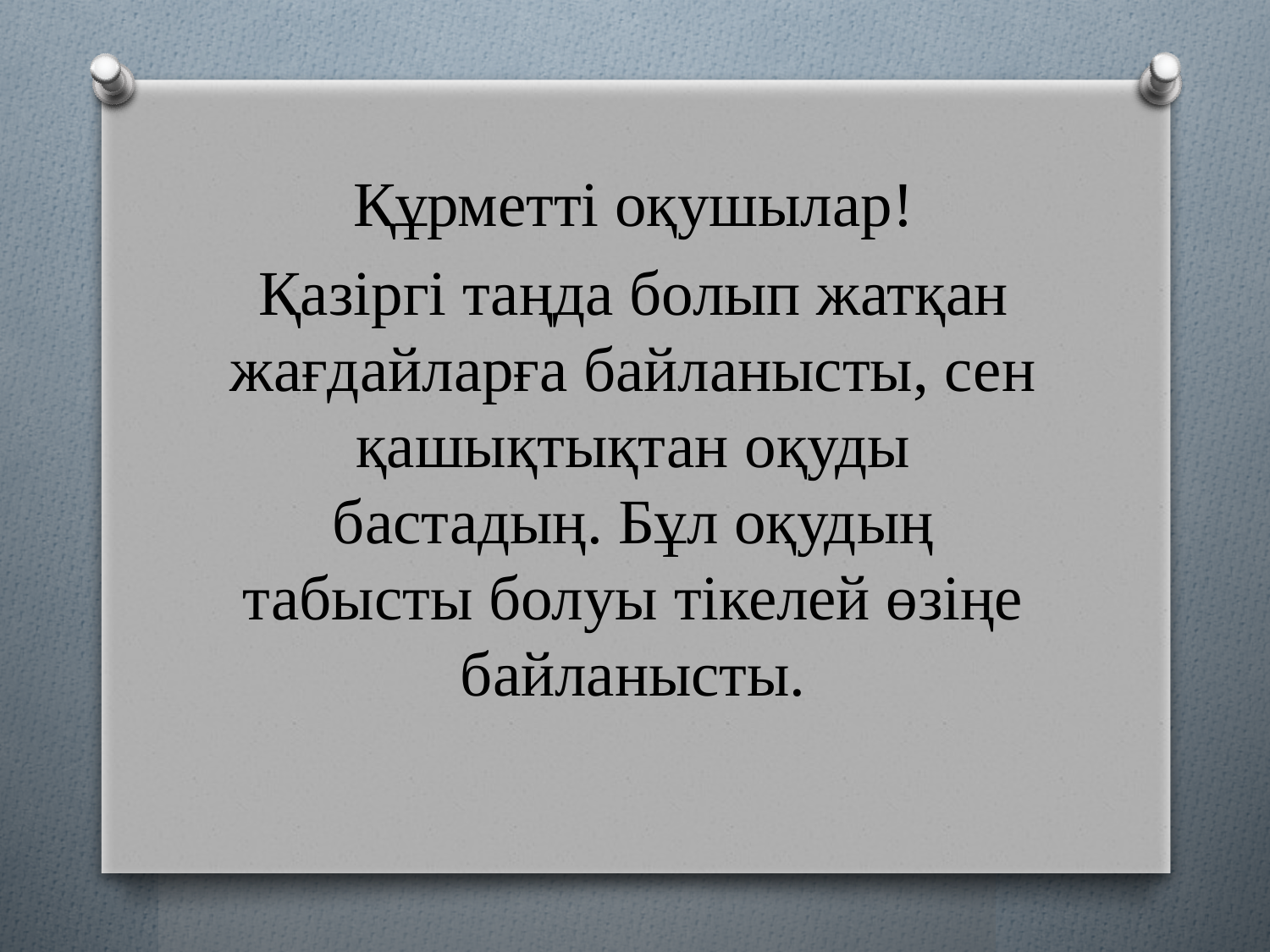

Құрметті оқушылар!
Қазіргі таңда болып жатқан жағдайларға байланысты, сен қашықтықтан оқуды бастадың. Бұл оқудың табысты болуы тікелей өзіңе байланысты.